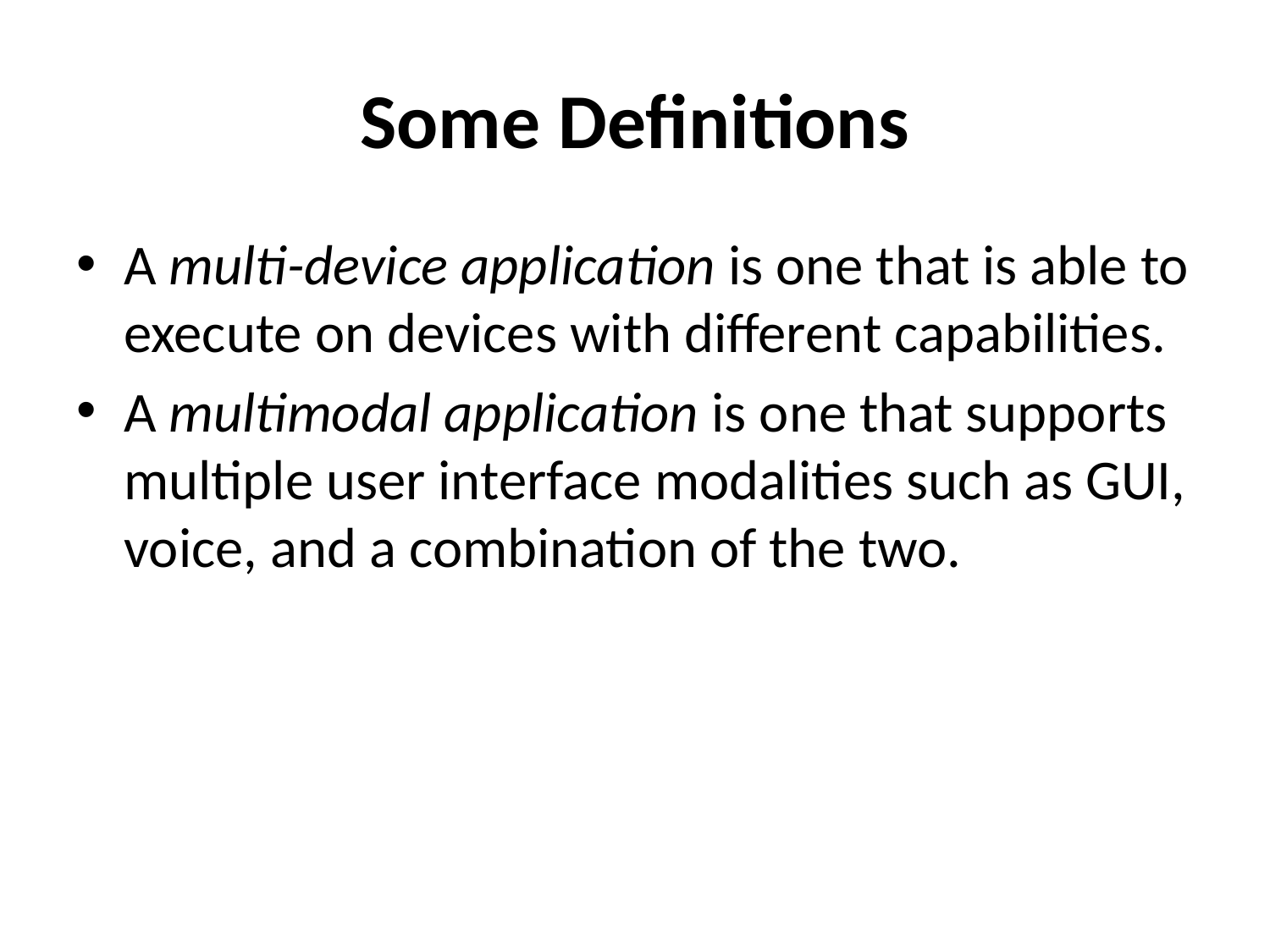

# Some Definitions
A multi-device application is one that is able to execute on devices with different capabilities.
A multimodal application is one that supports multiple user interface modalities such as GUI, voice, and a combination of the two.